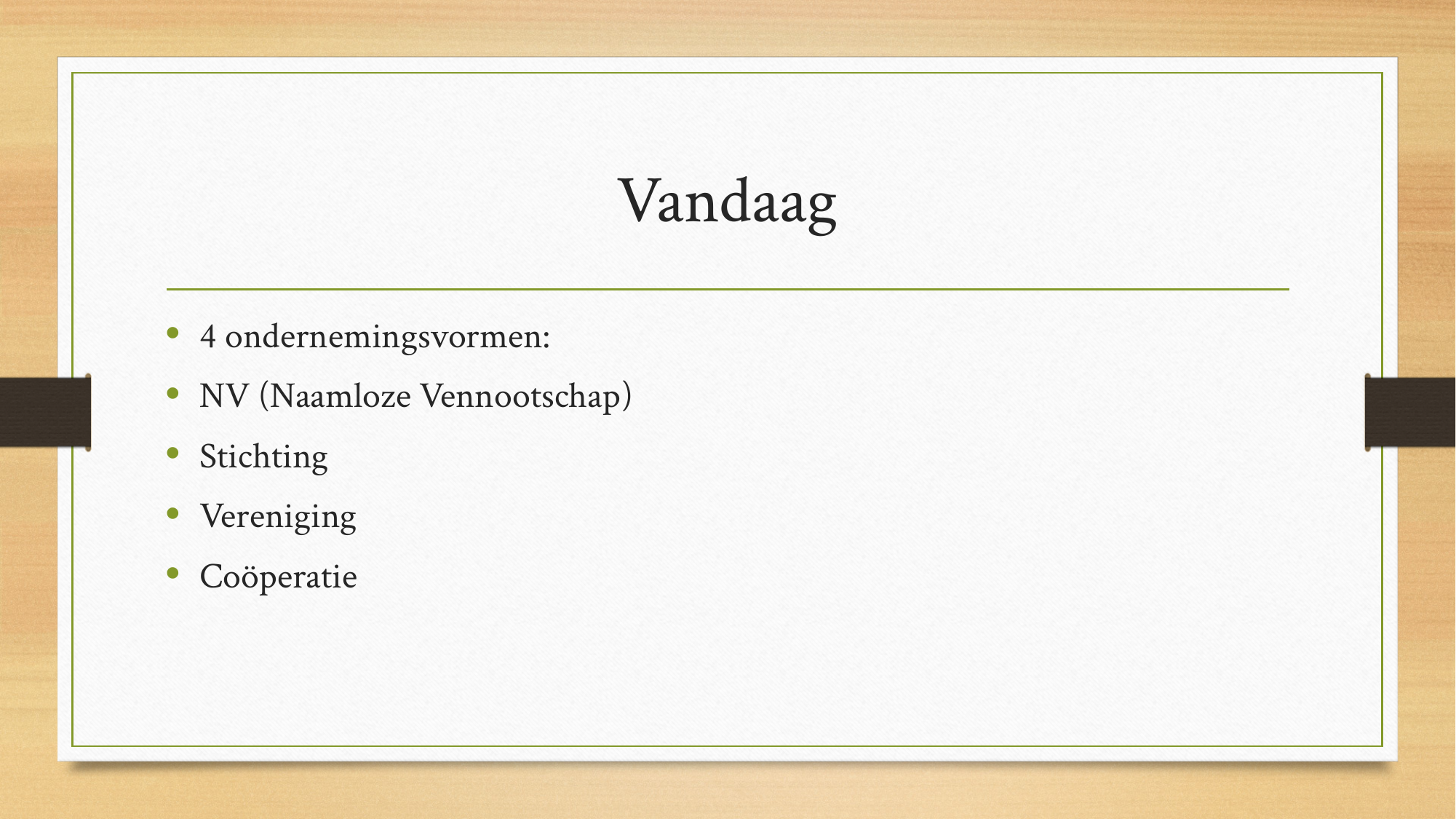

# Vandaag
4 ondernemingsvormen:
NV (Naamloze Vennootschap)
Stichting
Vereniging
Coöperatie